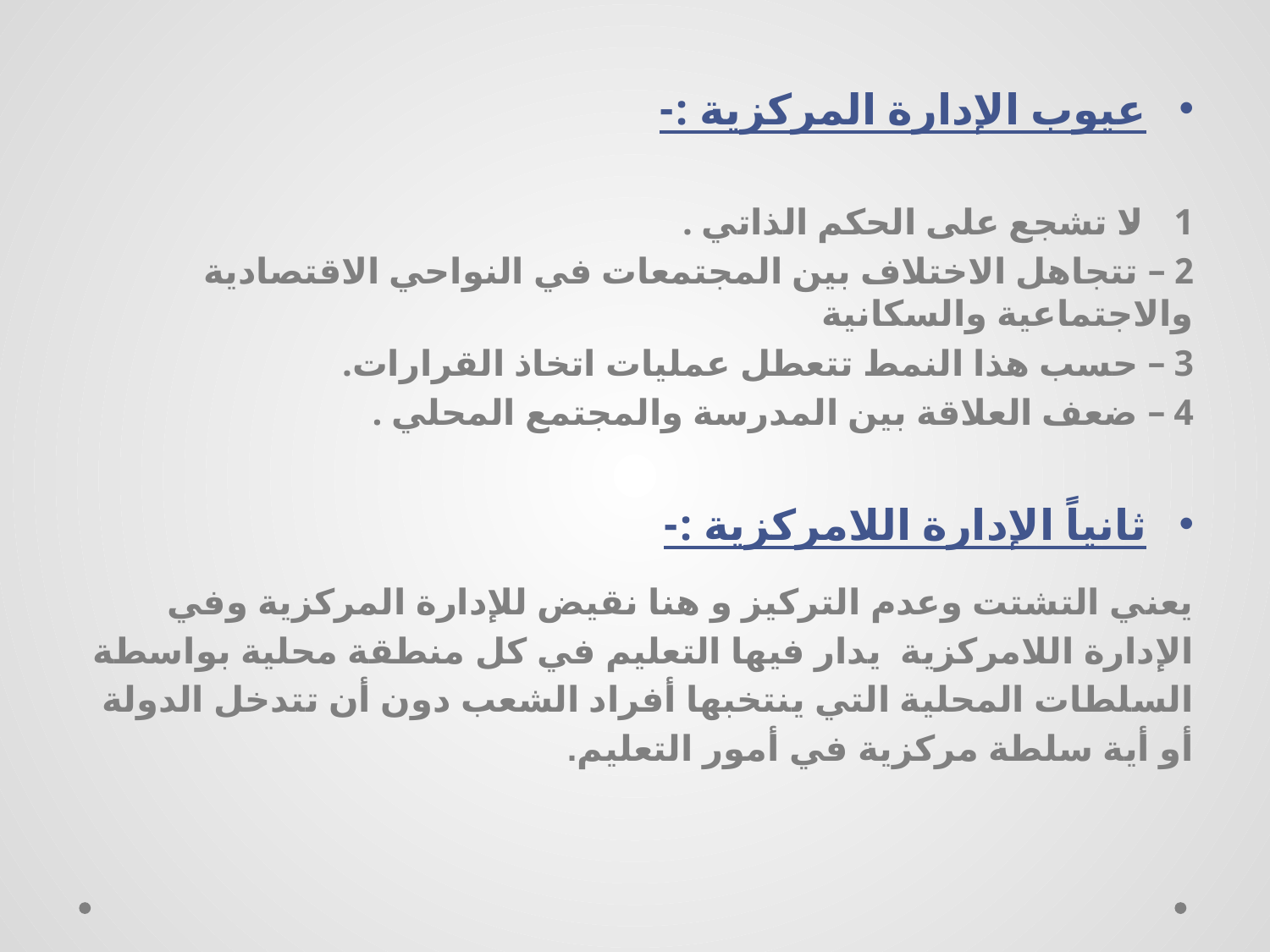

عيوب الإدارة المركزية :-

1 - لا تشجع على الحكم الذاتي .
2 – تتجاهل الاختلاف بين المجتمعات في النواحي الاقتصادية والاجتماعية والسكانية
3 – حسب هذا النمط تتعطل عمليات اتخاذ القرارات.
4 – ضعف العلاقة بين المدرسة والمجتمع المحلي .

ثانياً الإدارة اللامركزية :-
يعني التشتت وعدم التركيز و هنا نقيض للإدارة المركزية وفي الإدارة اللامركزية  يدار فيها التعليم في كل منطقة محلية بواسطة السلطات المحلية التي ينتخبها أفراد الشعب دون أن تتدخل الدولة أو أية سلطة مركزية في أمور التعليم.